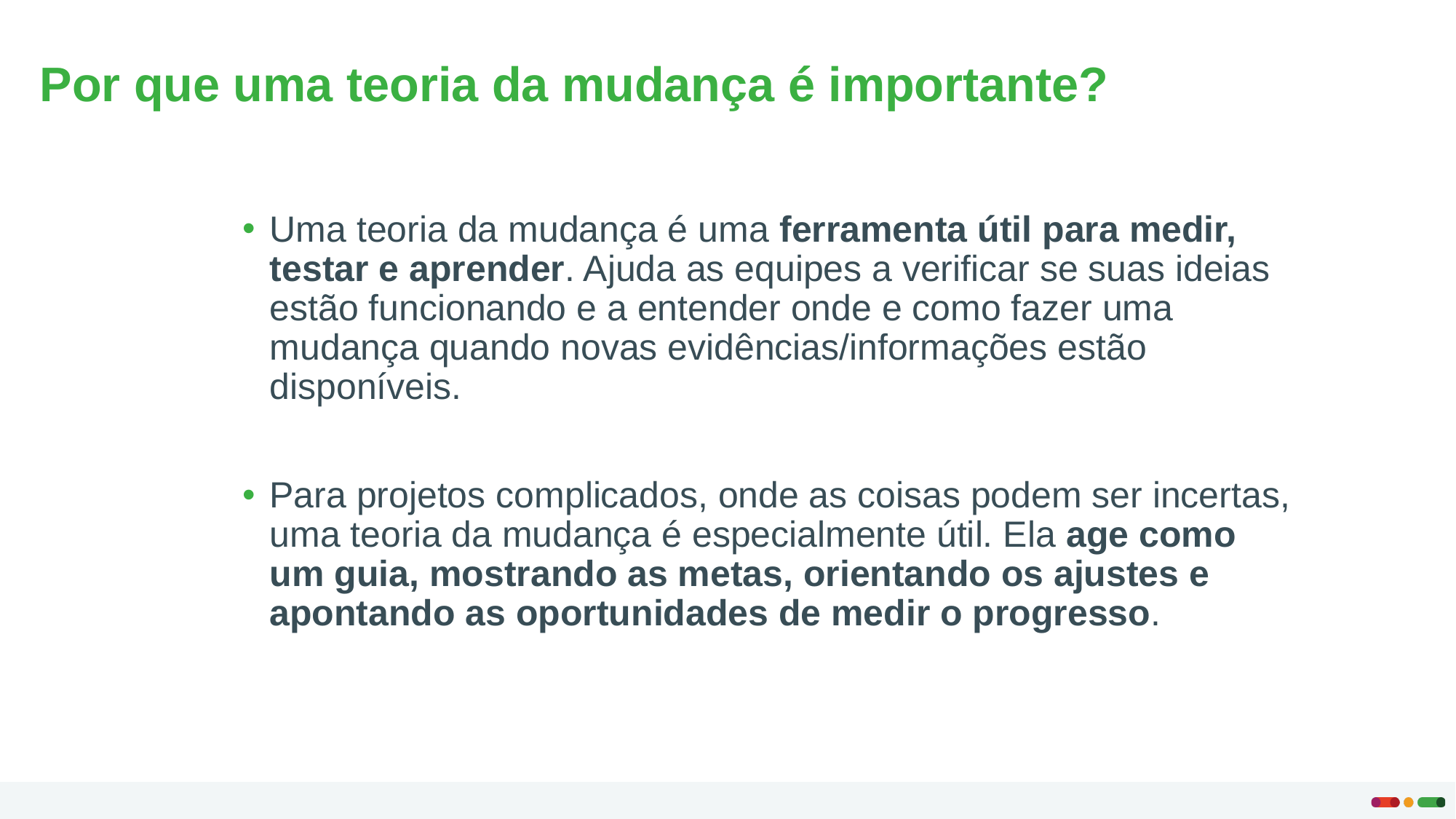

Por que uma teoria da mudança é importante?
Uma teoria da mudança é uma ferramenta útil para medir, testar e aprender. Ajuda as equipes a verificar se suas ideias estão funcionando e a entender onde e como fazer uma mudança quando novas evidências/informações estão disponíveis.

Para projetos complicados, onde as coisas podem ser incertas, uma teoria da mudança é especialmente útil. Ela age como um guia, mostrando as metas, orientando os ajustes e apontando as oportunidades de medir o progresso.